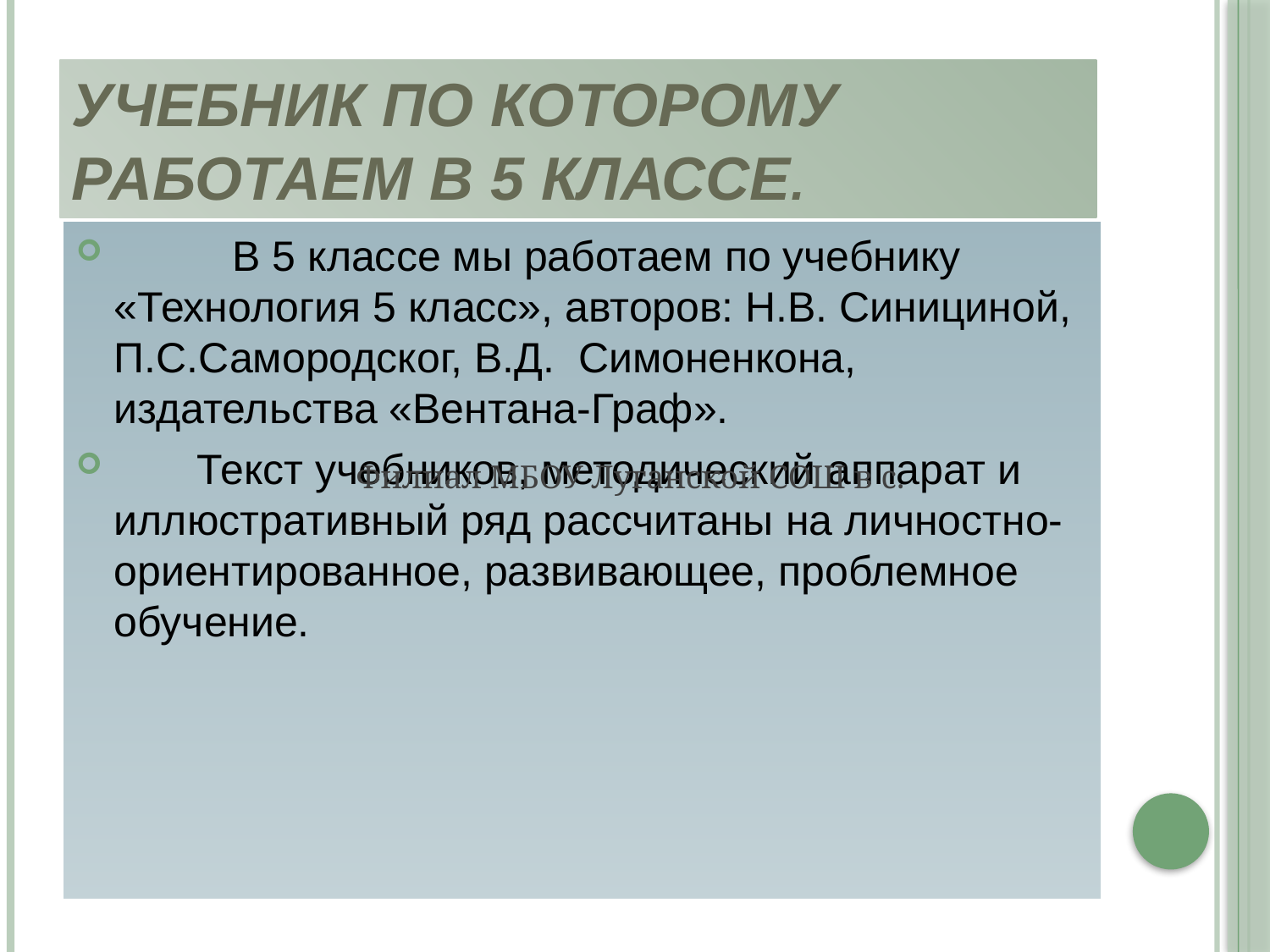

# Учебник по которому работаем в 5 классе.
          В 5 классе мы работаем по учебнику «Технология 5 класс», авторов: Н.В. Синициной, П.С.Самородског, В.Д.  Симоненкона, издательства «Вентана-Граф».
       Текст учебников, методический аппарат и иллюстративный ряд рассчитаны на личностно-ориентированное, развивающее, проблемное обучение.

Филиал МБОУ Луганской СОШ в с.